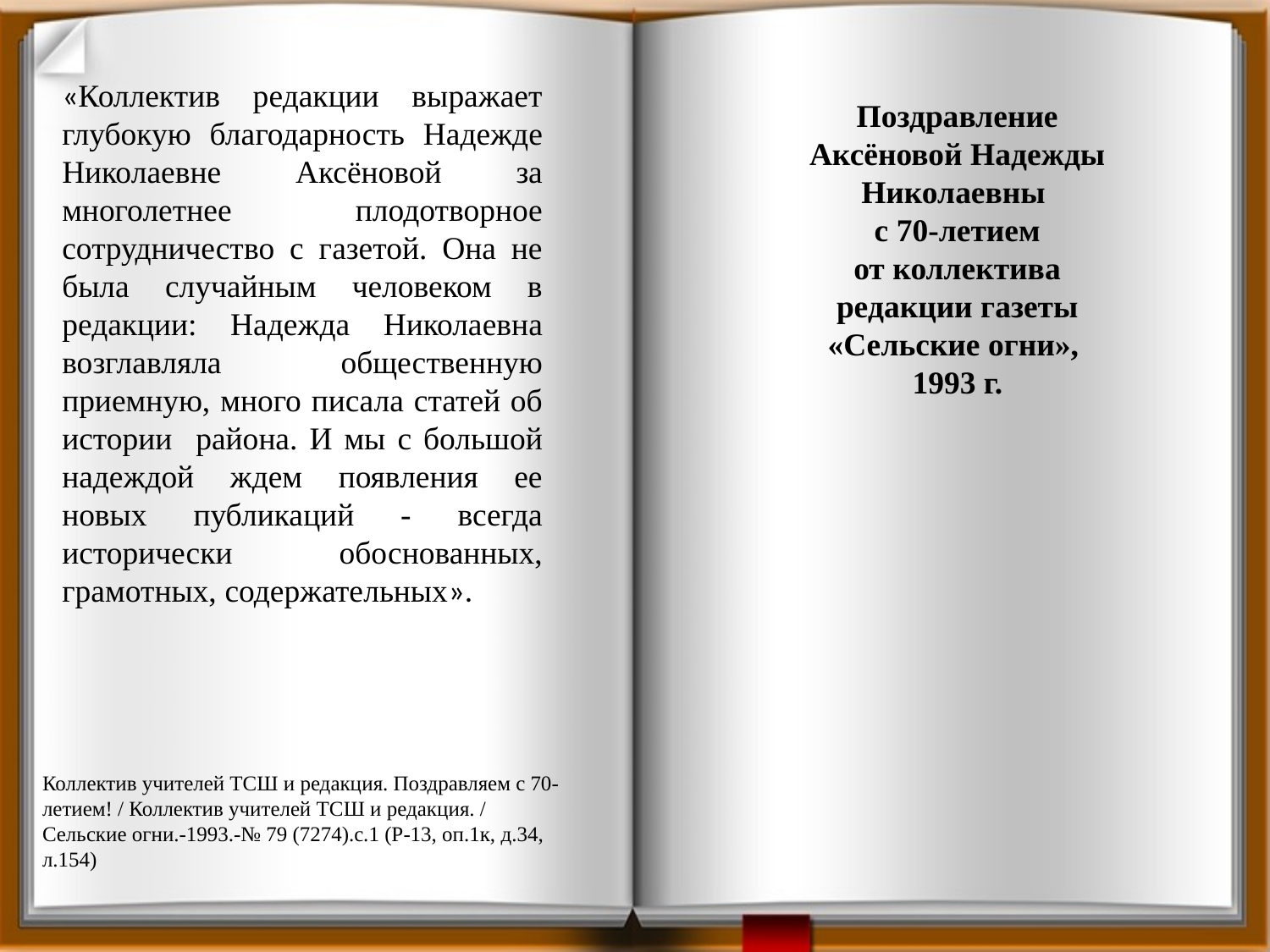

«Коллектив редакции выражает глубокую благодарность Надежде Николаевне Аксёновой за многолетнее плодотворное сотрудничество с газетой. Она не была случайным человеком в редакции: Надежда Николаевна возглавляла общественную приемную, много писала статей об истории  района. И мы с большой надеждой ждем появления ее новых публикаций - всегда исторически обоснованных, грамотных, содержательных».
Поздравление Аксёновой Надежды Николаевны
с 70-летием
от коллектива редакции газеты «Сельские огни»,
1993 г.
Коллектив учителей ТСШ и редакция. Поздравляем с 70-летием! / Коллектив учителей ТСШ и редакция. / Сельские огни.-1993.-№ 79 (7274).с.1 (Р-13, оп.1к, д.34, л.154)